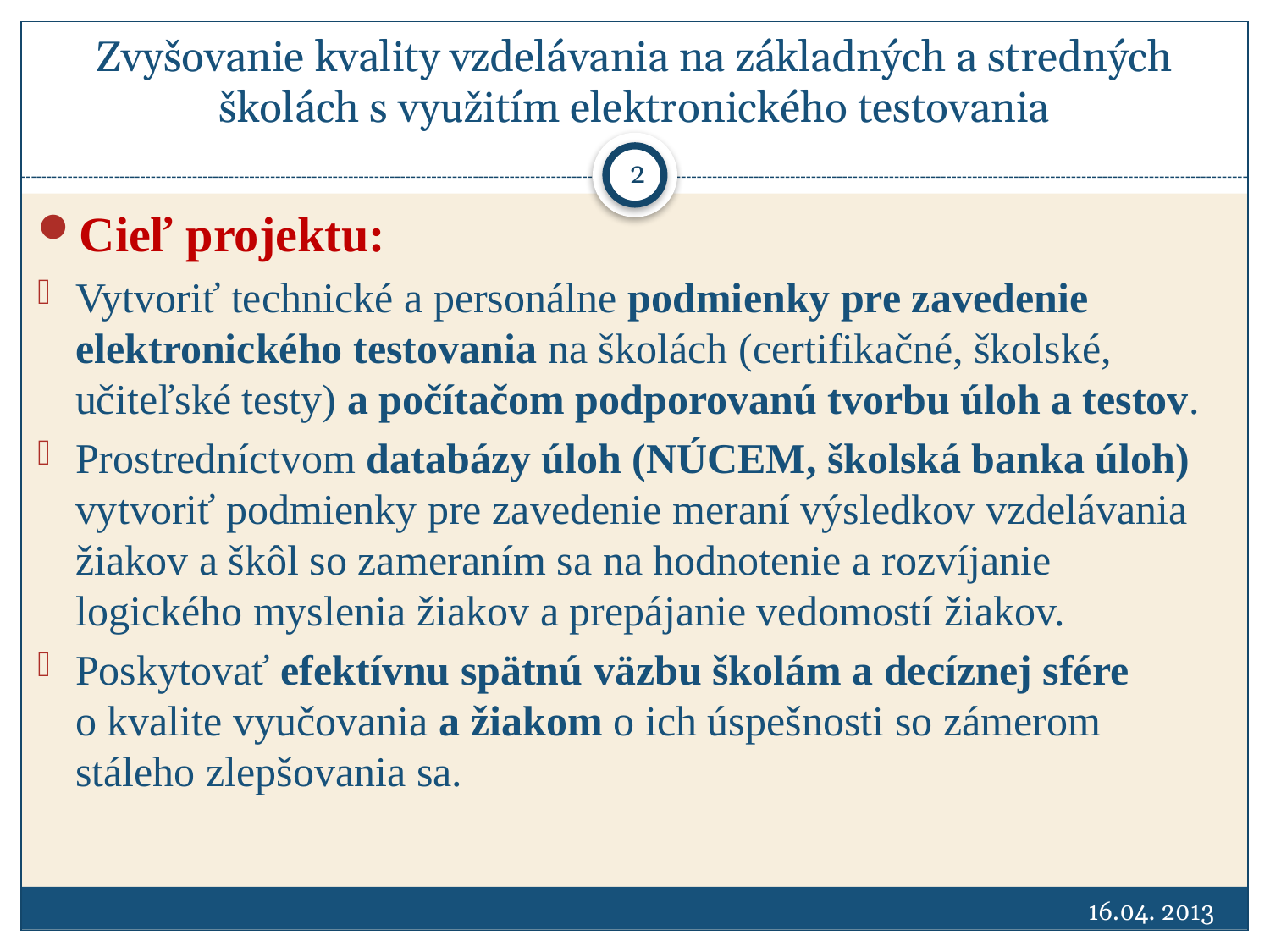

# Zvyšovanie kvality vzdelávania na základných a stredných školách s využitím elektronického testovania
2
Cieľ projektu:
Vytvoriť technické a personálne podmienky pre zavedenie elektronického testovania na školách (certifikačné, školské, učiteľské testy) a počítačom podporovanú tvorbu úloh a testov.
Prostredníctvom databázy úloh (NÚCEM, školská banka úloh) vytvoriť podmienky pre zavedenie meraní výsledkov vzdelávania žiakov a škôl so zameraním sa na hodnotenie a rozvíjanie logického myslenia žiakov a prepájanie vedomostí žiakov.
Poskytovať efektívnu spätnú väzbu školám a decíznej sfére        o kvalite vyučovania a žiakom o ich úspešnosti so zámerom stáleho zlepšovania sa.

16.04. 2013